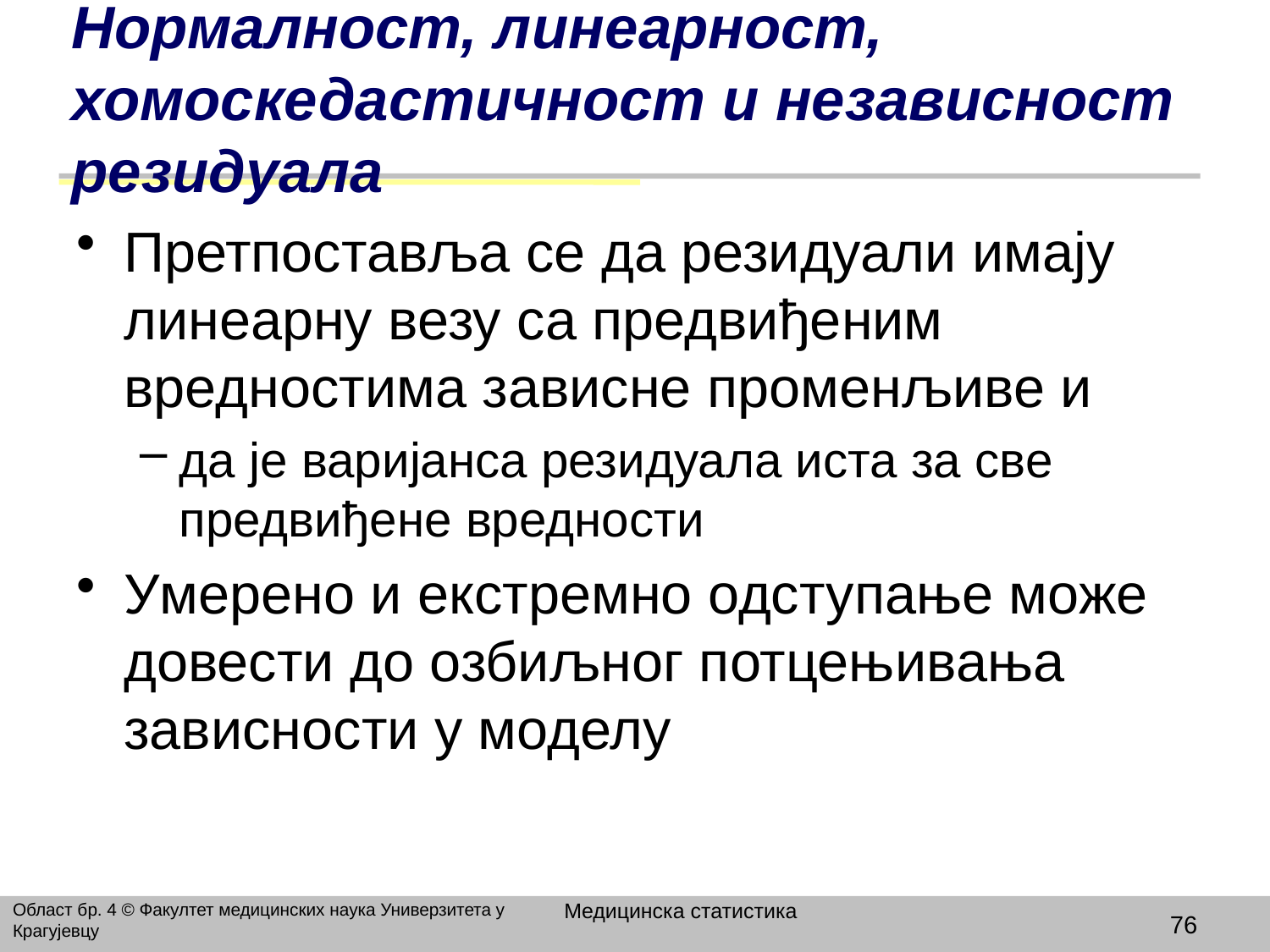

# Нормалност, линеарност, хомоскедастичност и независност резидуала
Претпоставља се да резидуали имају линеарну везу са предвиђеним вредностима зависне променљиве и
да је варијанса резидуала иста за све предвиђене вредности
Умерено и екстремно одступање може довести до озбиљног потцењивања зависности у моделу

Медицинска статистика
Област бр. 4 © Факултет медицинских наука Универзитета у Крагујевцу
76